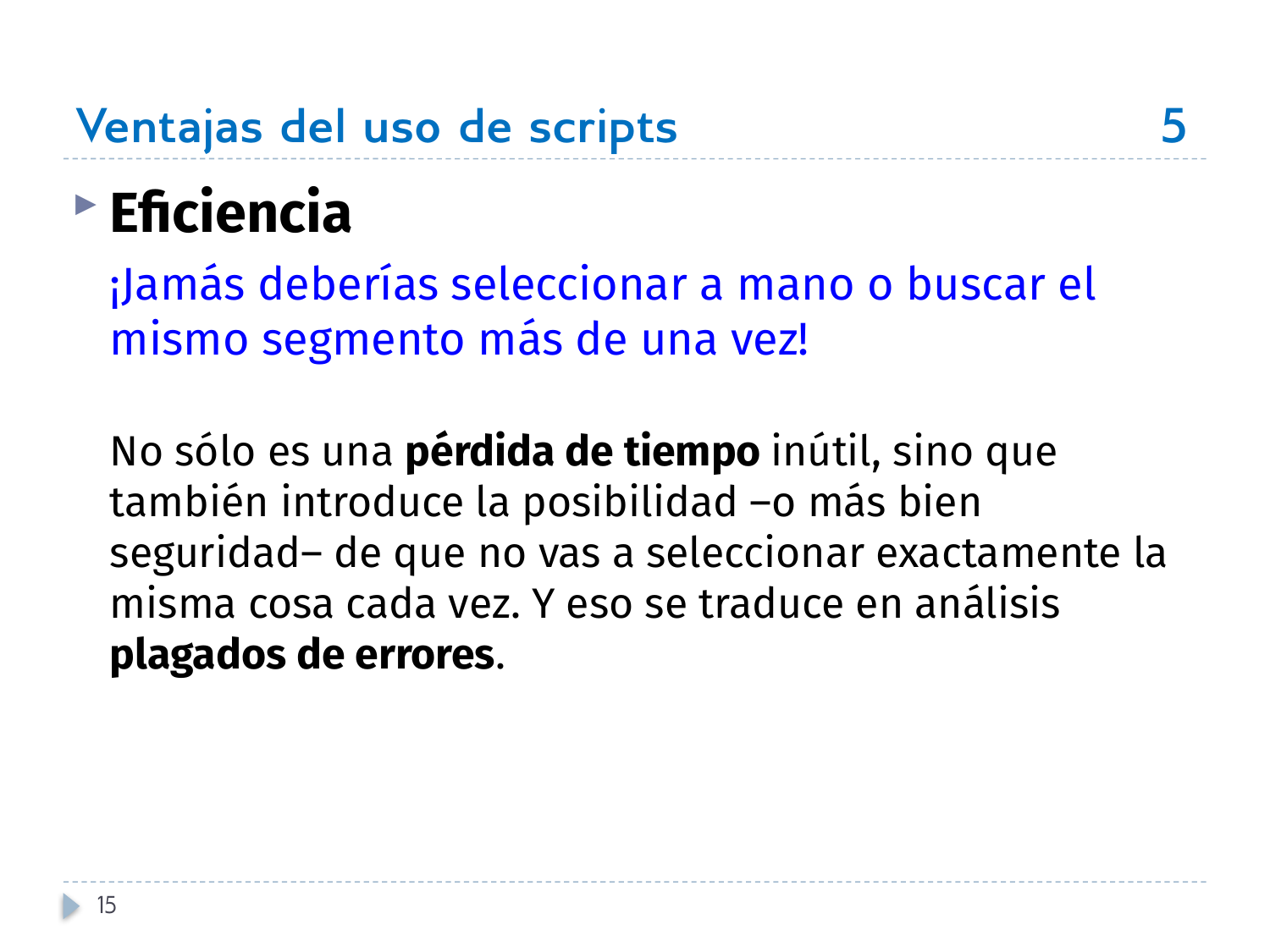

# Ventajas del uso de scripts	5
Eficiencia
	¡Jamás deberías seleccionar a mano o buscar el mismo segmento más de una vez!

	No sólo es una pérdida de tiempo inútil, sino que también introduce la posibilidad –o más bien seguridad– de que no vas a seleccionar exactamente la misma cosa cada vez. Y eso se traduce en análisis plagados de errores.
15